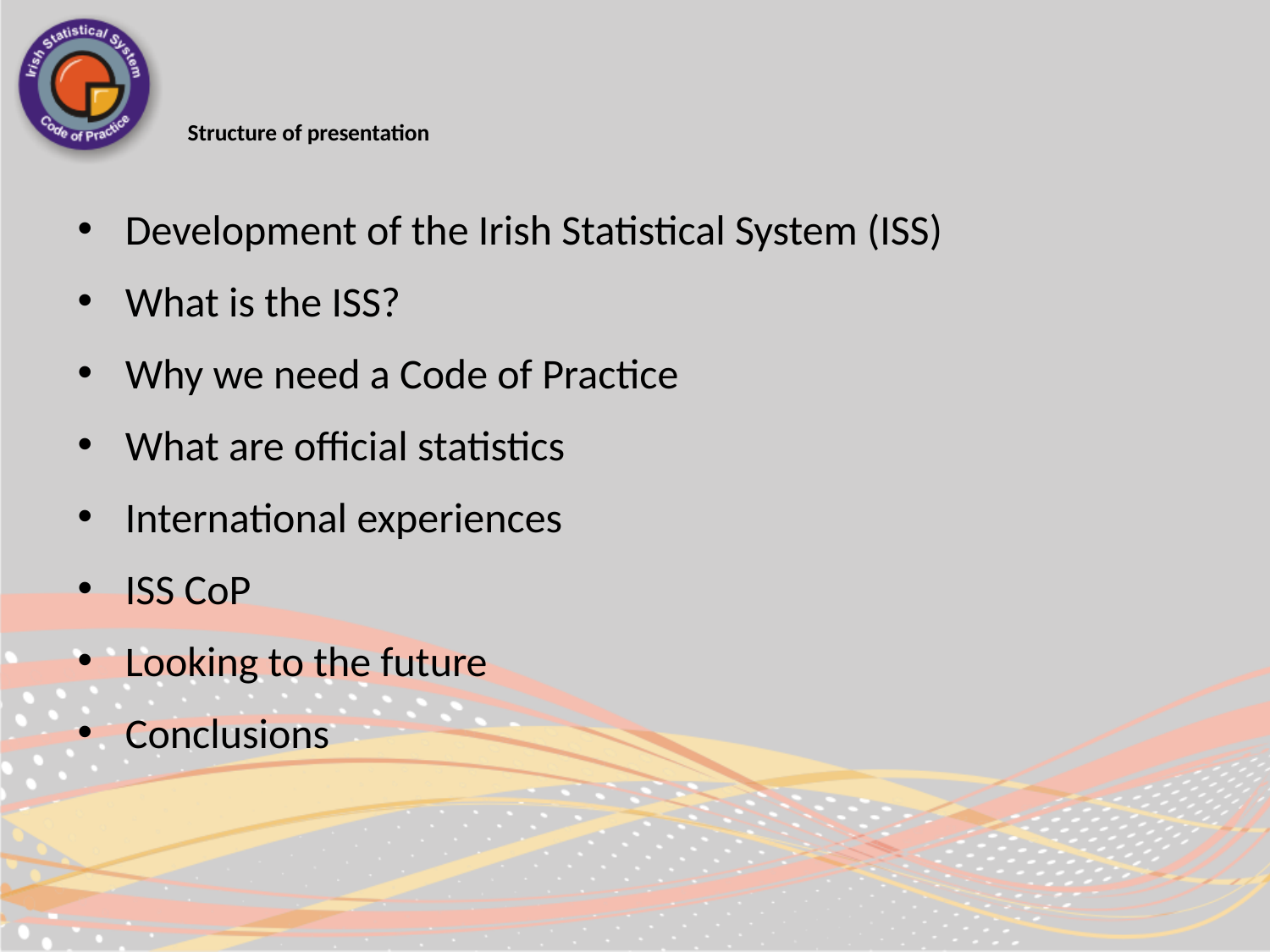

# Structure of presentation
Development of the Irish Statistical System (ISS)
What is the ISS?
Why we need a Code of Practice
What are official statistics
International experiences
ISS CoP
Looking to the future
Conclusions